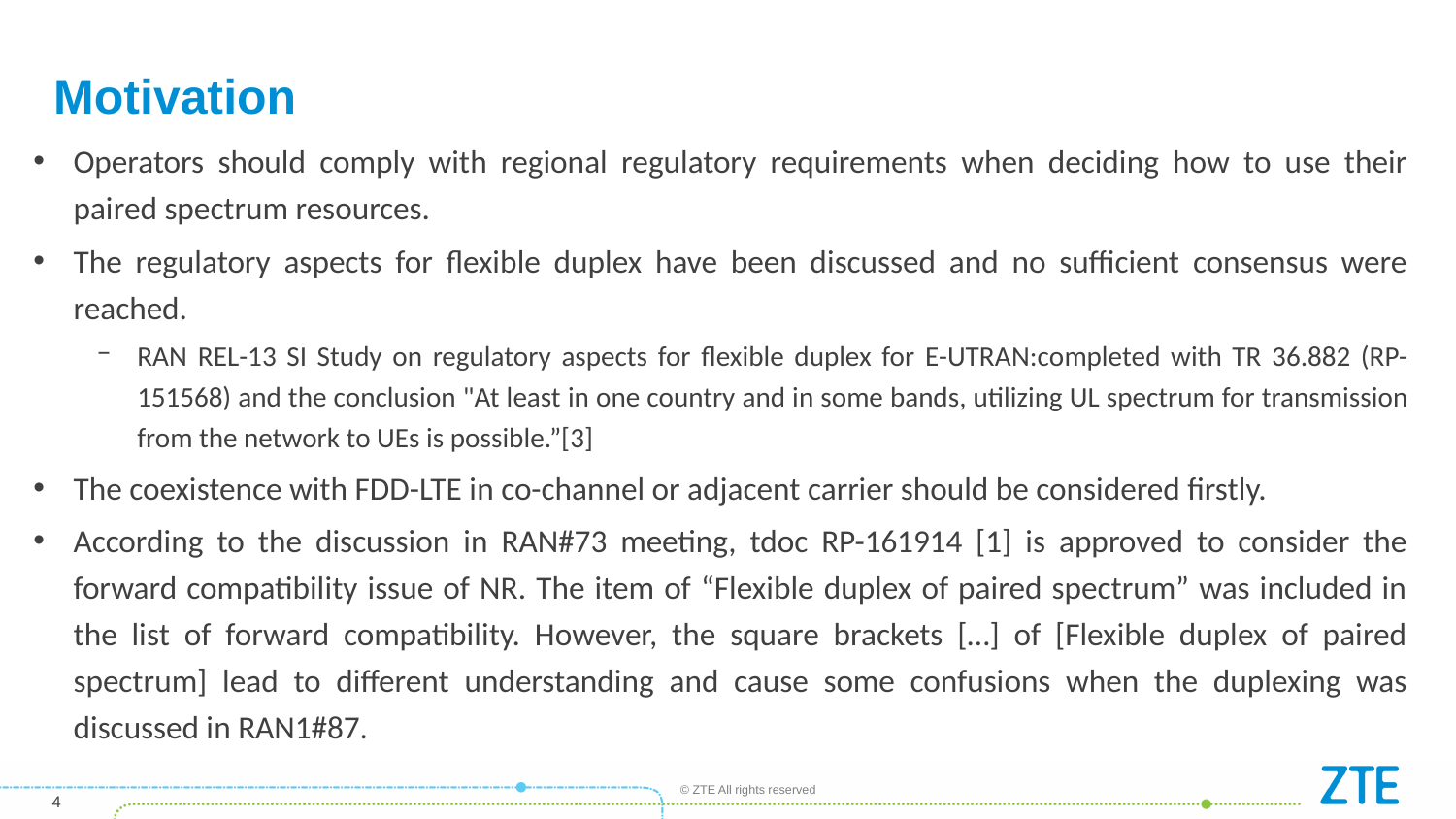

# Motivation
Operators should comply with regional regulatory requirements when deciding how to use their paired spectrum resources.
The regulatory aspects for flexible duplex have been discussed and no sufficient consensus were reached.
RAN REL-13 SI Study on regulatory aspects for flexible duplex for E-UTRAN:completed with TR 36.882 (RP-151568) and the conclusion "At least in one country and in some bands, utilizing UL spectrum for transmission from the network to UEs is possible.”[3]
The coexistence with FDD-LTE in co-channel or adjacent carrier should be considered firstly.
According to the discussion in RAN#73 meeting, tdoc RP-161914 [1] is approved to consider the forward compatibility issue of NR. The item of “Flexible duplex of paired spectrum” was included in the list of forward compatibility. However, the square brackets […] of [Flexible duplex of paired spectrum] lead to different understanding and cause some confusions when the duplexing was discussed in RAN1#87.